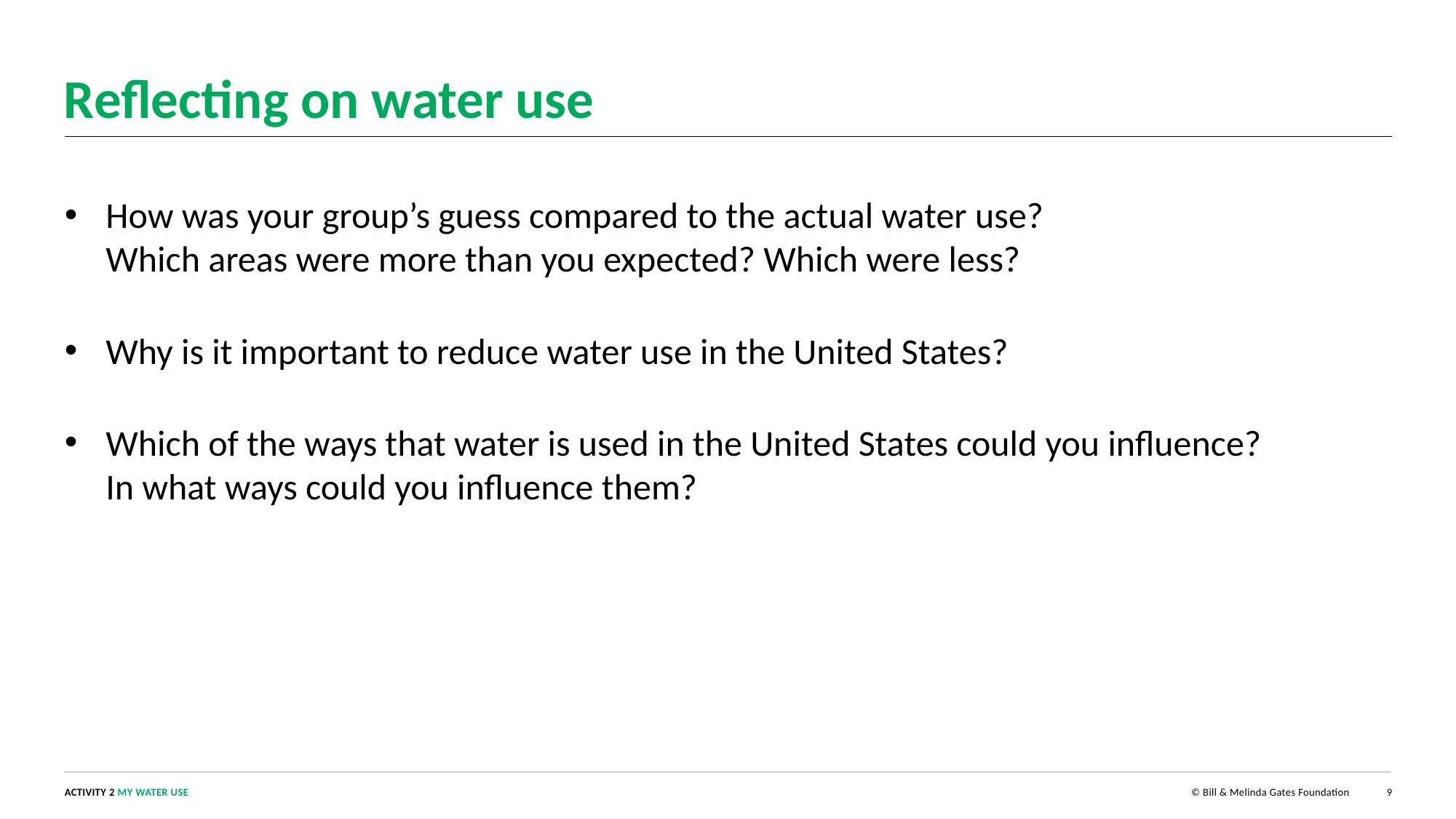

# Reflecting on water use
How was your group’s guess compared to the actual water use?
Which areas were more than you expected? Which were less?
Why is it important to reduce water use in the United States?
Which of the ways that water is used in the United States could you influence?
In what ways could you influence them?

9
ACTIVITY 2 MY WATER USE